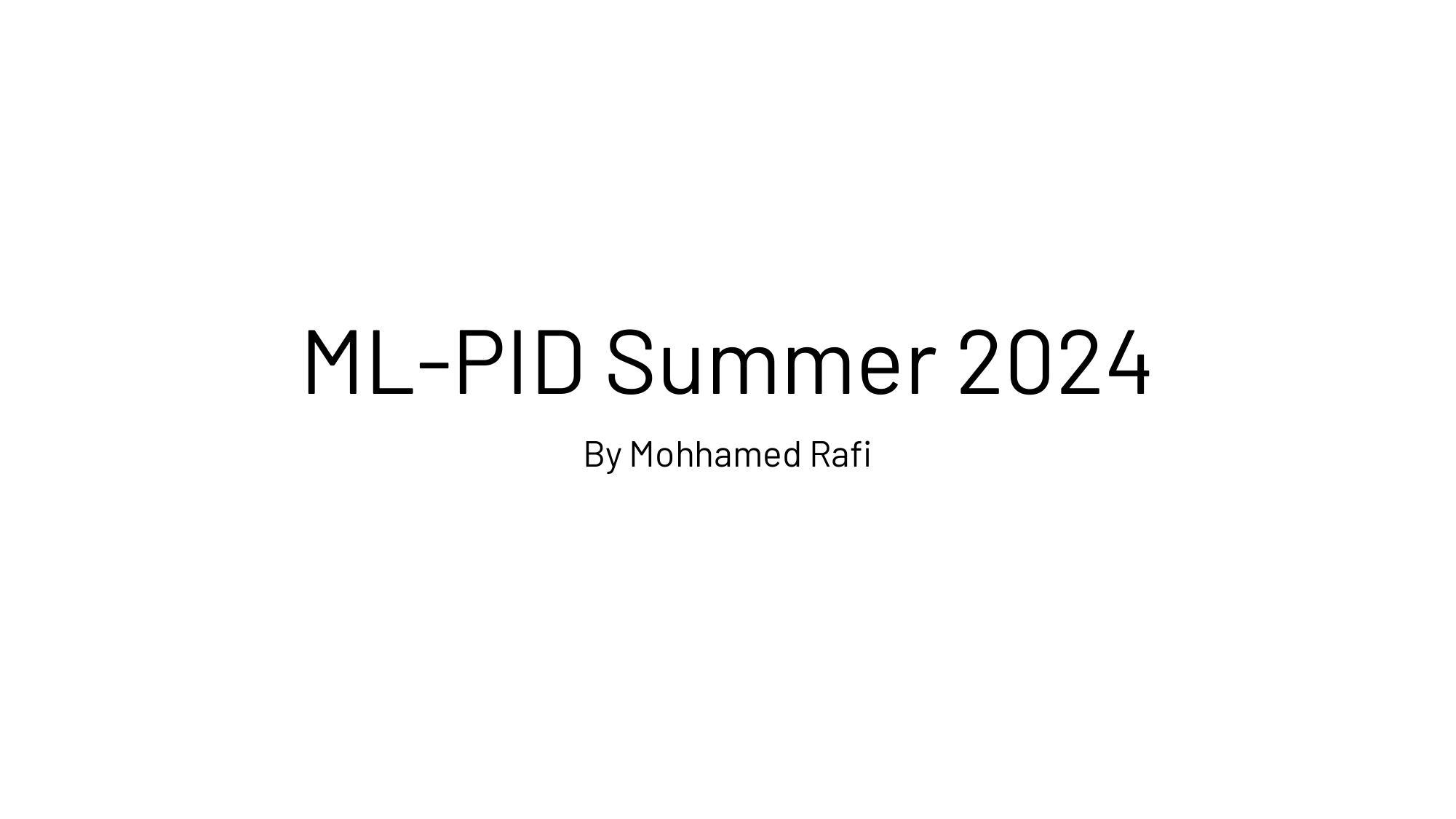

# ML-PID Summer 2024
By Mohhamed Rafi